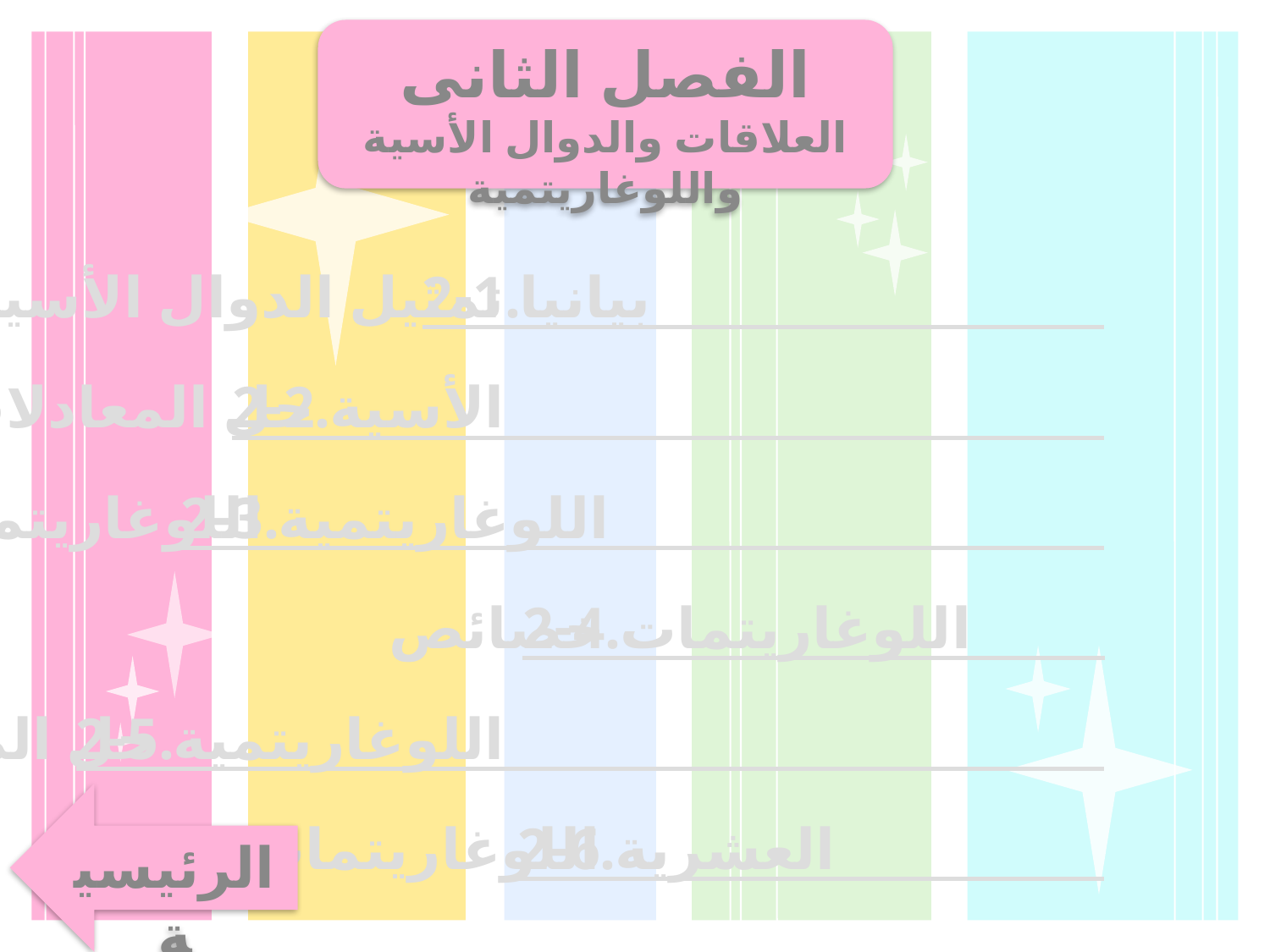

الفصل الثانى
العلاقات والدوال الأسية واللوغاريتمية
2-1 تمثيل الدوال الأسية بيانيا.
2-2 حل المعادلات والمتباينات الأسية.
2-3 اللوغاريتمات والدوال اللوغاريتمية.
2-4 خصائص اللوغاريتمات.
2-5 حل المعادلات والمتباينات اللوغاريتمية.
2-6 اللوغاريتمات العشرية.
الرئيسية